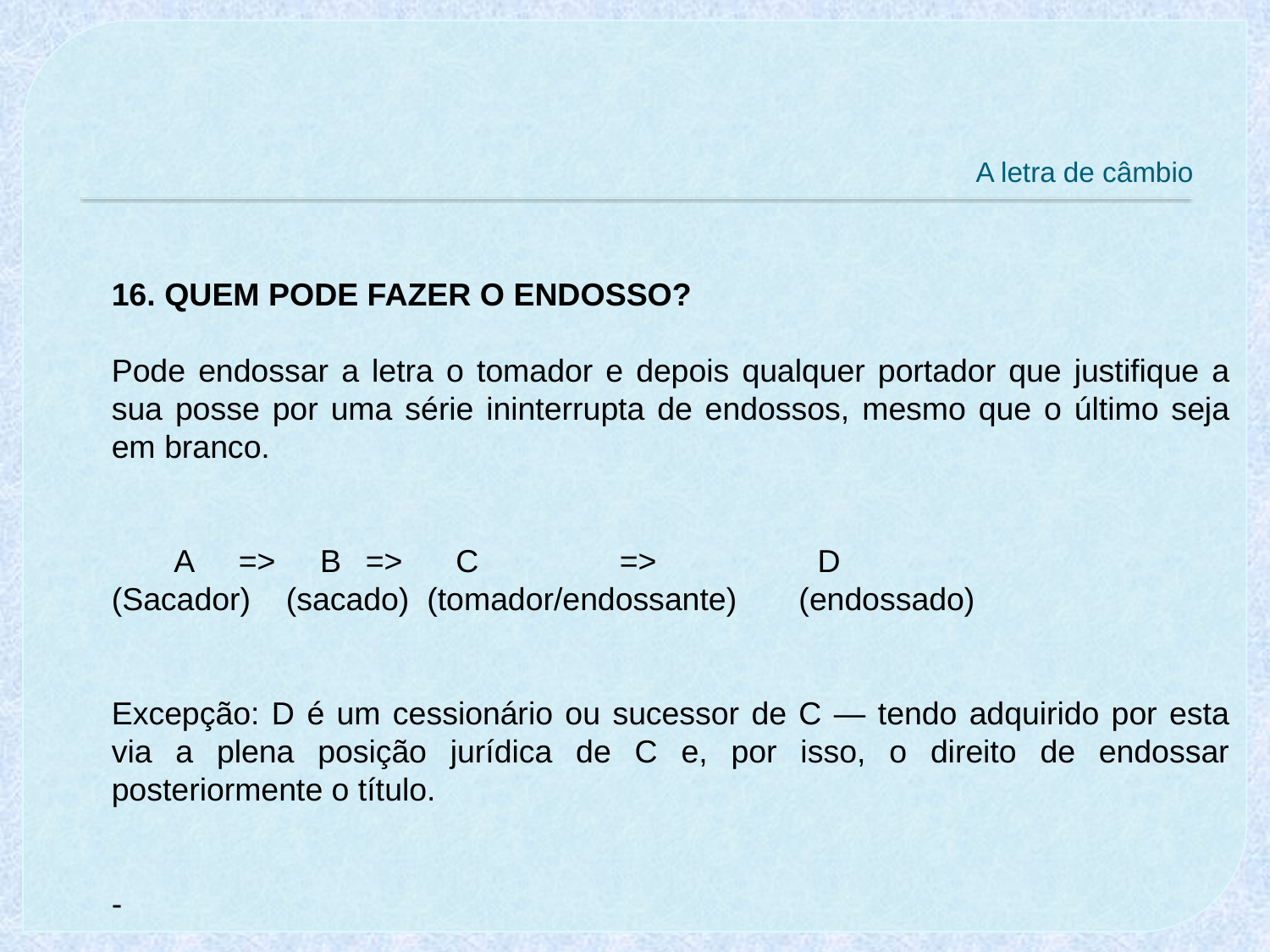

# A letra de câmbio

16. QUEM PODE FAZER O ENDOSSO?

Pode endossar a letra o tomador e depois qualquer portador que justifique a sua posse por uma série ininterrupta de endossos, mesmo que o último seja em branco.

       A	=>     B	=>      C		=>	        D
(Sacador)    (sacado)  (tomador/endossante)       (endossado)

Excepção: D é um cessionário ou sucessor de C — tendo adquirido por esta via a plena posição jurídica de C e, por isso, o direito de endossar posteriormente o título.

-